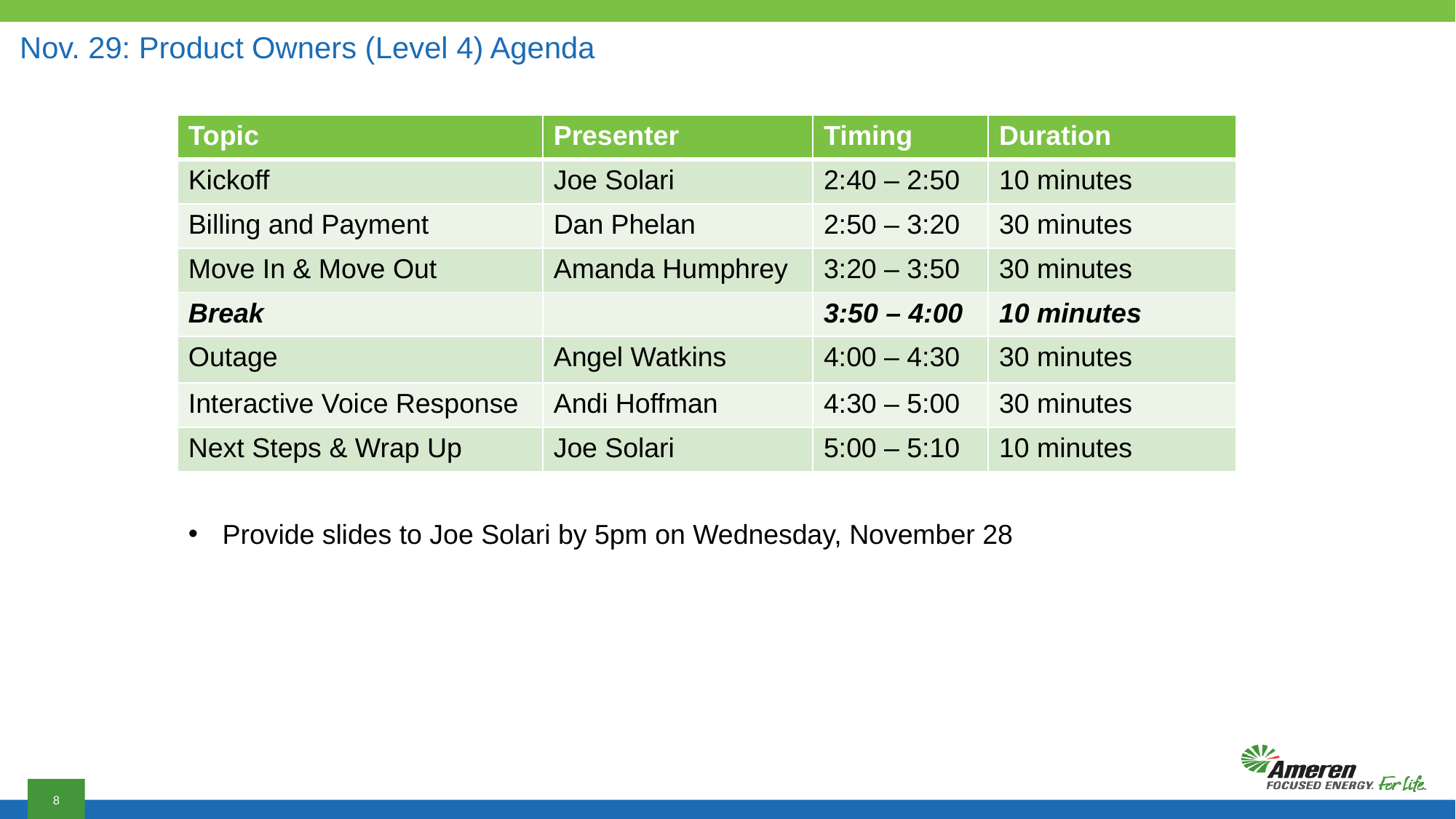

# Nov. 29: Product Owners (Level 4) Agenda
| Topic | Presenter | Timing | Duration |
| --- | --- | --- | --- |
| Kickoff | Joe Solari | 2:40 – 2:50 | 10 minutes |
| Billing and Payment | Dan Phelan | 2:50 – 3:20 | 30 minutes |
| Move In & Move Out | Amanda Humphrey | 3:20 – 3:50 | 30 minutes |
| Break |  | 3:50 – 4:00 | 10 minutes |
| Outage | Angel Watkins | 4:00 – 4:30 | 30 minutes |
| Interactive Voice Response | Andi Hoffman | 4:30 – 5:00 | 30 minutes |
| Next Steps & Wrap Up | Joe Solari | 5:00 – 5:10 | 10 minutes |
Provide slides to Joe Solari by 5pm on Wednesday, November 28